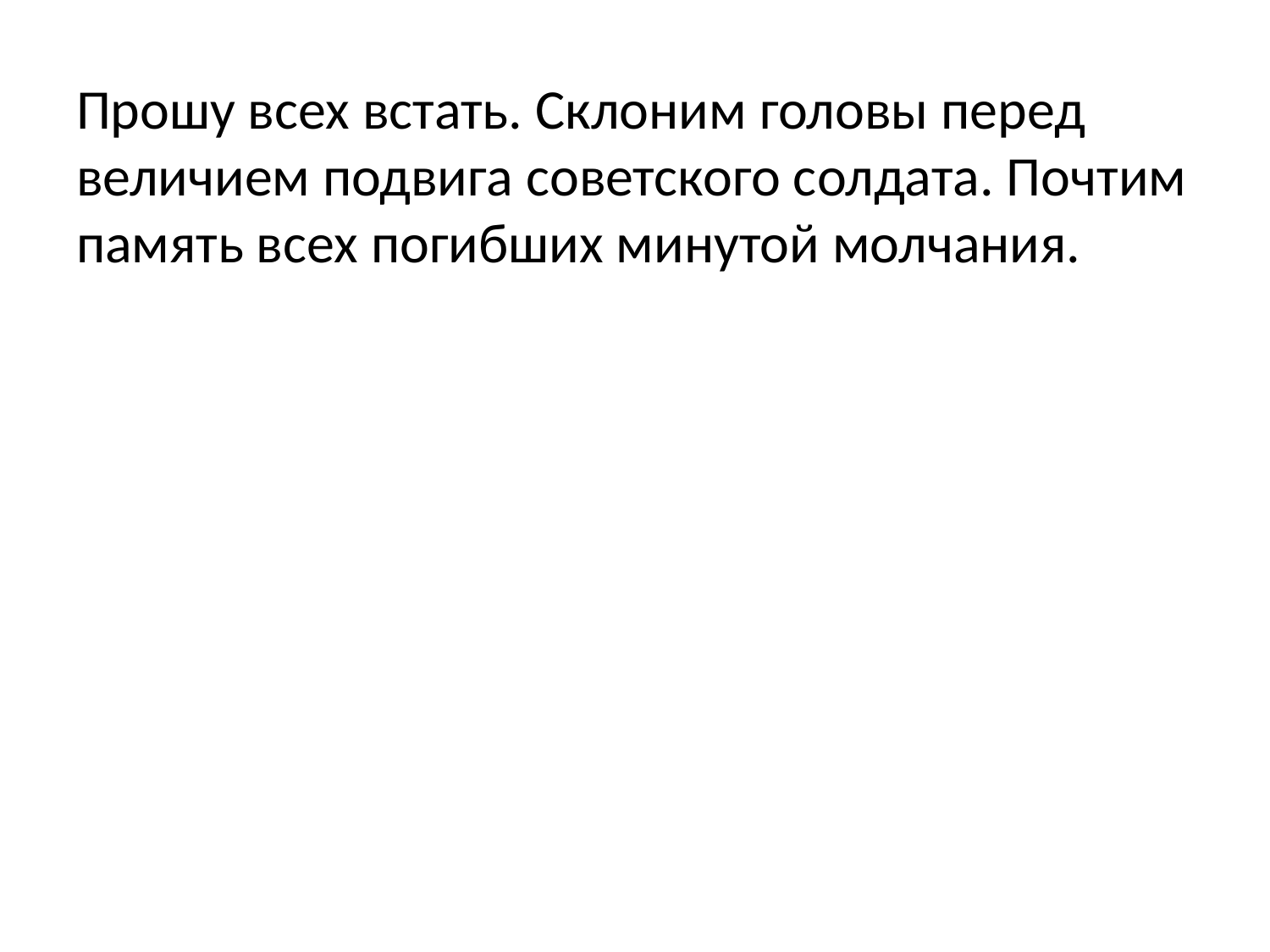

# Прошу всех встать. Склоним головы перед величием подвига советского солдата. Почтим память всех погибших минутой молчания.